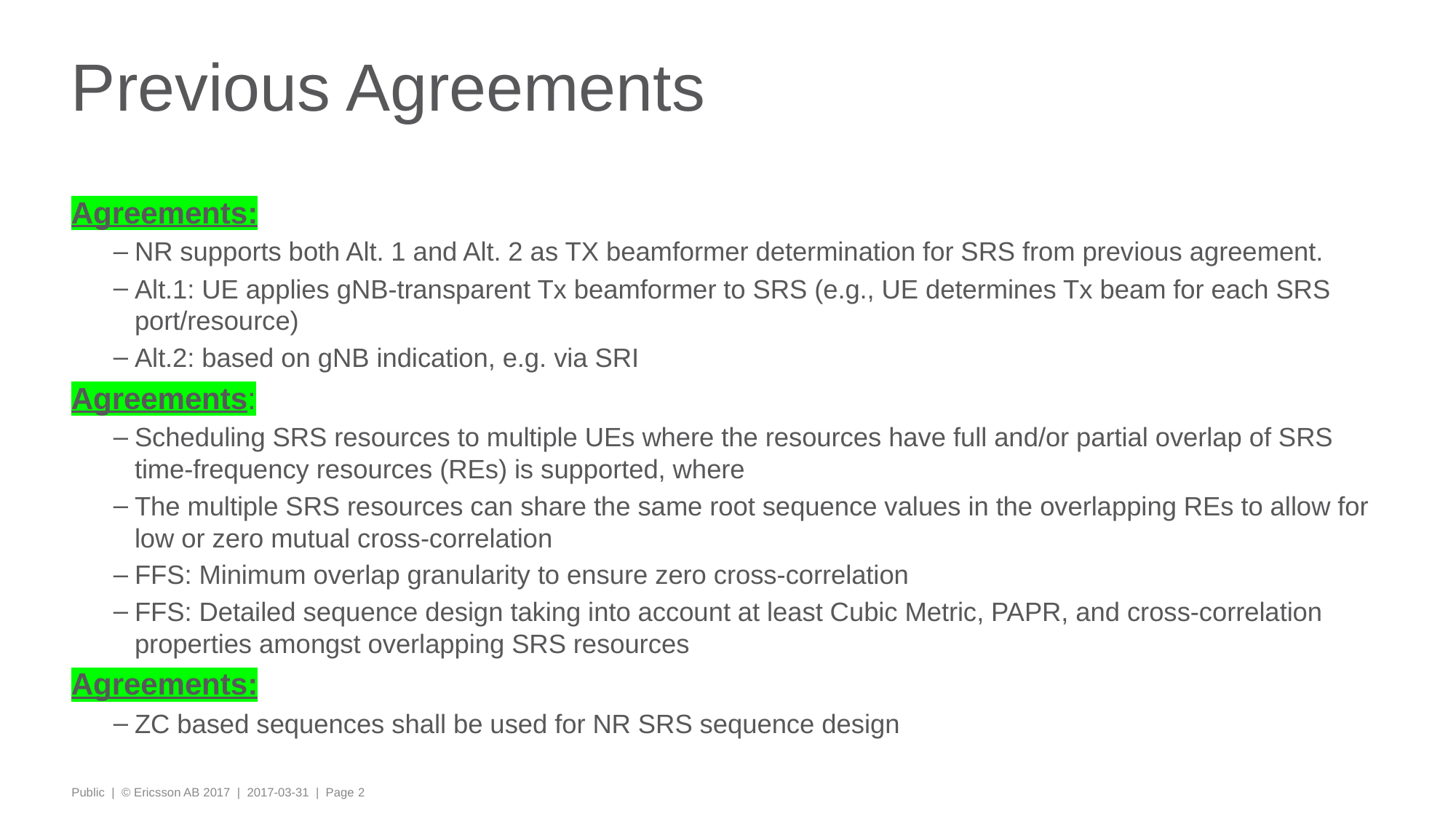

# Previous Agreements
Agreements:
NR supports both Alt. 1 and Alt. 2 as TX beamformer determination for SRS from previous agreement.
Alt.1: UE applies gNB-transparent Tx beamformer to SRS (e.g., UE determines Tx beam for each SRS port/resource)
Alt.2: based on gNB indication, e.g. via SRI
Agreements:
Scheduling SRS resources to multiple UEs where the resources have full and/or partial overlap of SRS time-frequency resources (REs) is supported, where
The multiple SRS resources can share the same root sequence values in the overlapping REs to allow for low or zero mutual cross-correlation
FFS: Minimum overlap granularity to ensure zero cross-correlation
FFS: Detailed sequence design taking into account at least Cubic Metric, PAPR, and cross-correlation properties amongst overlapping SRS resources
Agreements:
ZC based sequences shall be used for NR SRS sequence design